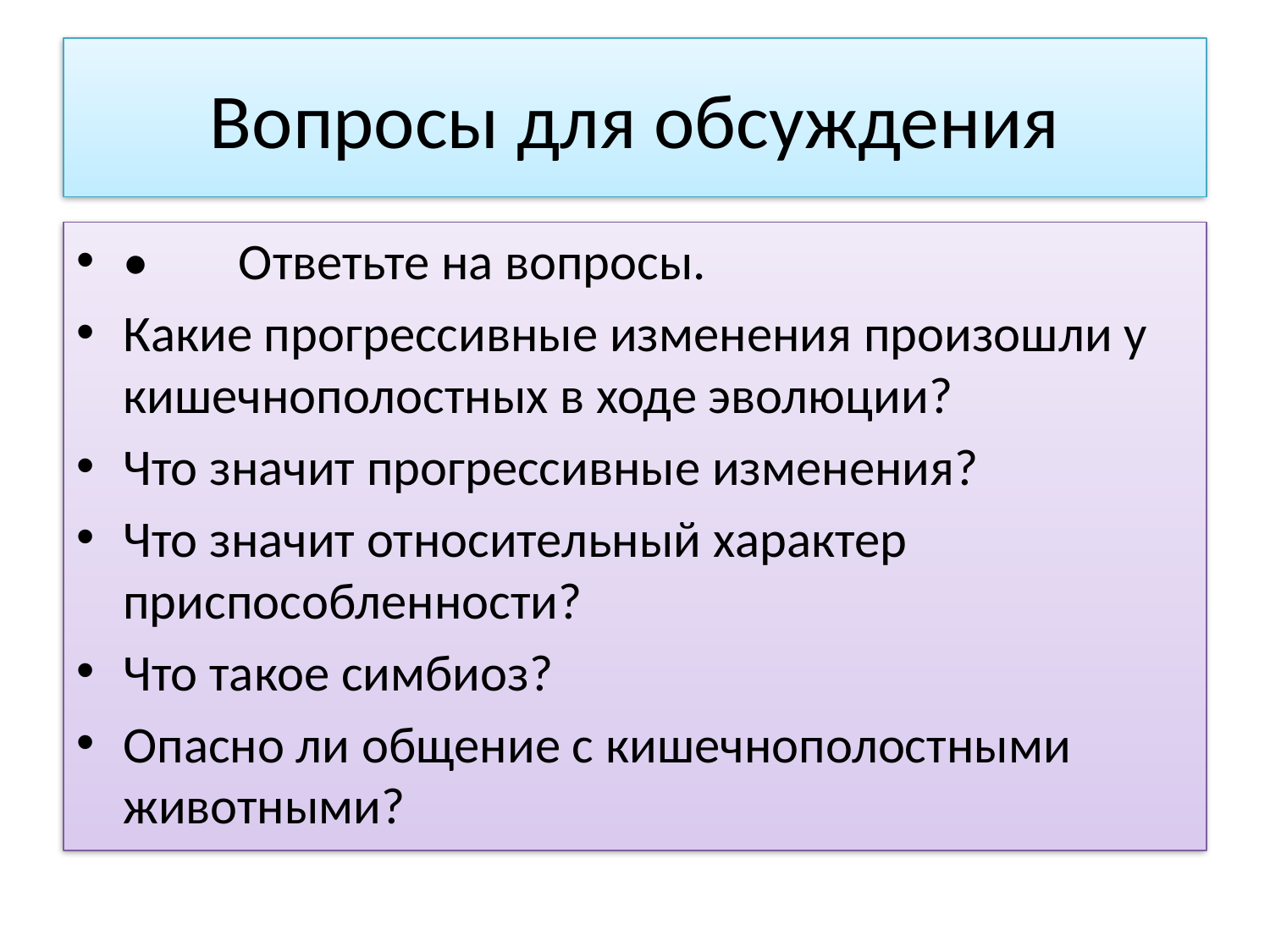

# Вопросы для обсуждения
•	Ответьте на вопросы.
Какие прогрессивные изменения произошли у кишечнополо­стных в ходе эволюции?
Что значит прогрессивные изменения?
Что значит относительный характер приспособленности?
Что такое симбиоз?
Опасно ли общение с кишечнополостными животными?